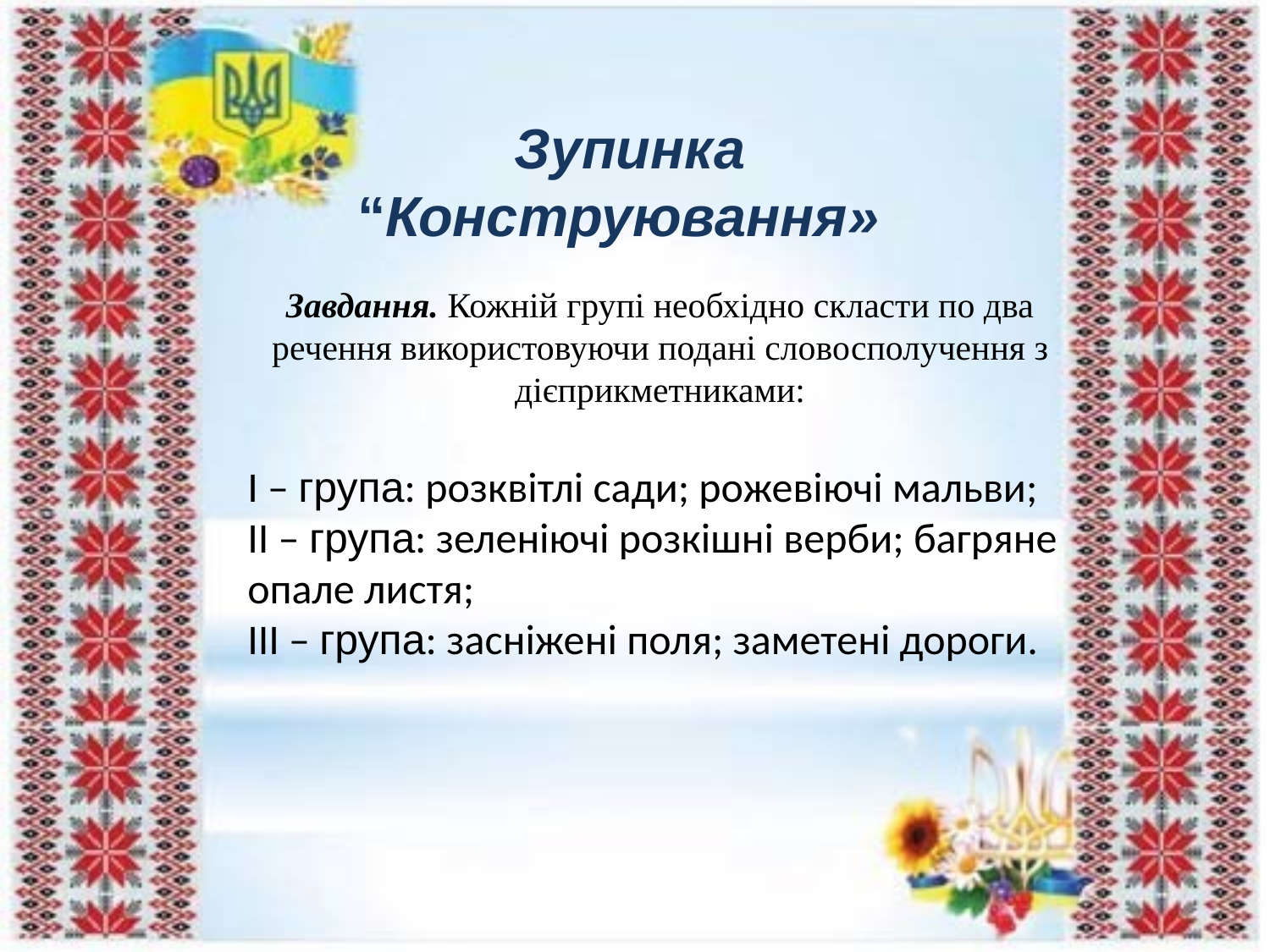

Зупинка              “Конструювання»
Завдання. Кожній групі необхідно скласти по два речення використовуючи подані словосполучення з дієприкметниками:

І – група: розквітлі сади; рожевіючі мальви;
ІІ – група: зеленіючі розкішні верби; багряне опале листя;
ІІІ – група: засніжені поля; заметені дороги.